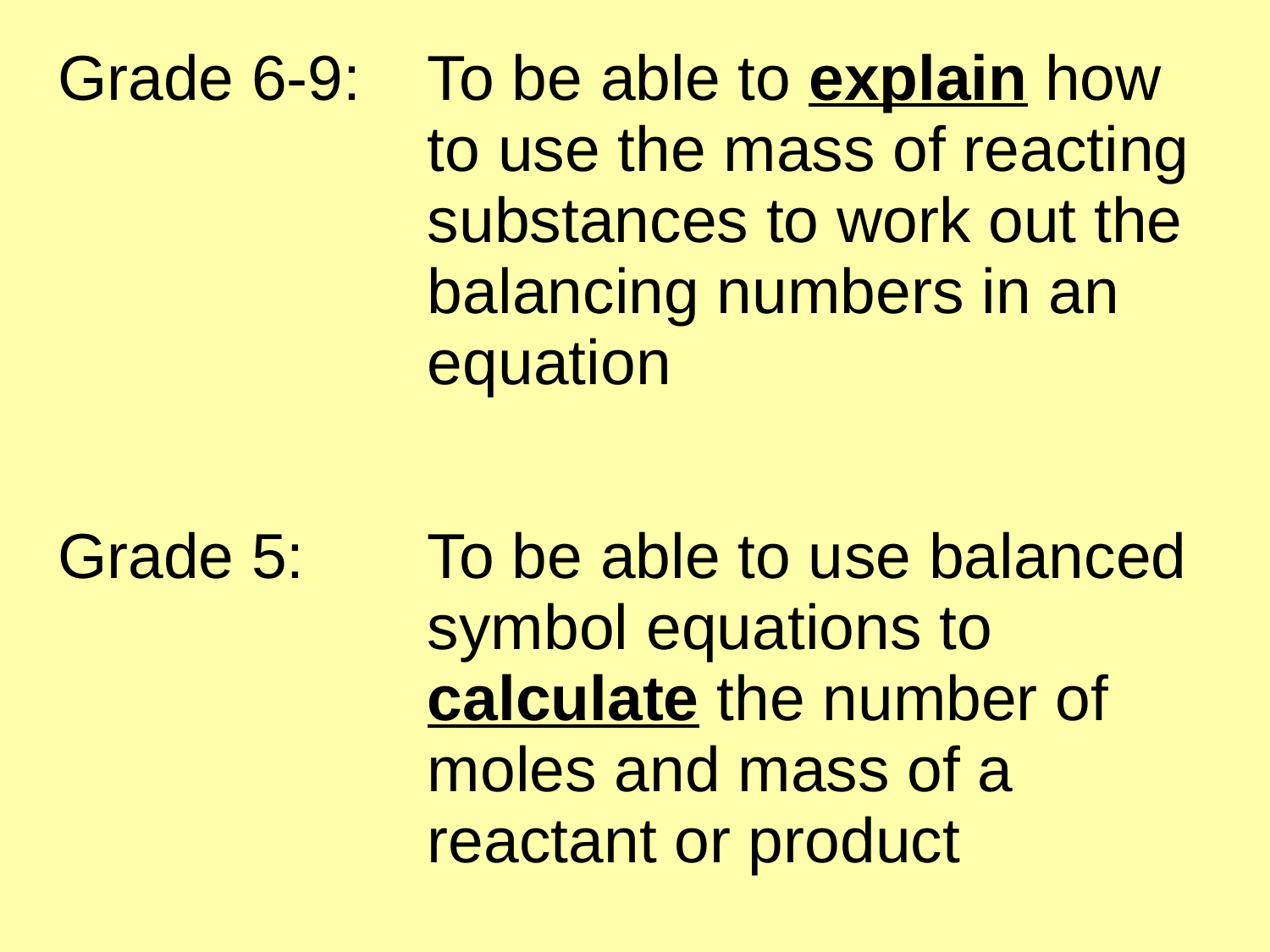

| Grade 6-9: | To be able to explain how to use the mass of reacting substances to work out the balancing numbers in an equation |
| --- | --- |
| Grade 5: | To be able to use balanced symbol equations to calculate the number of moles and mass of a reactant or product |